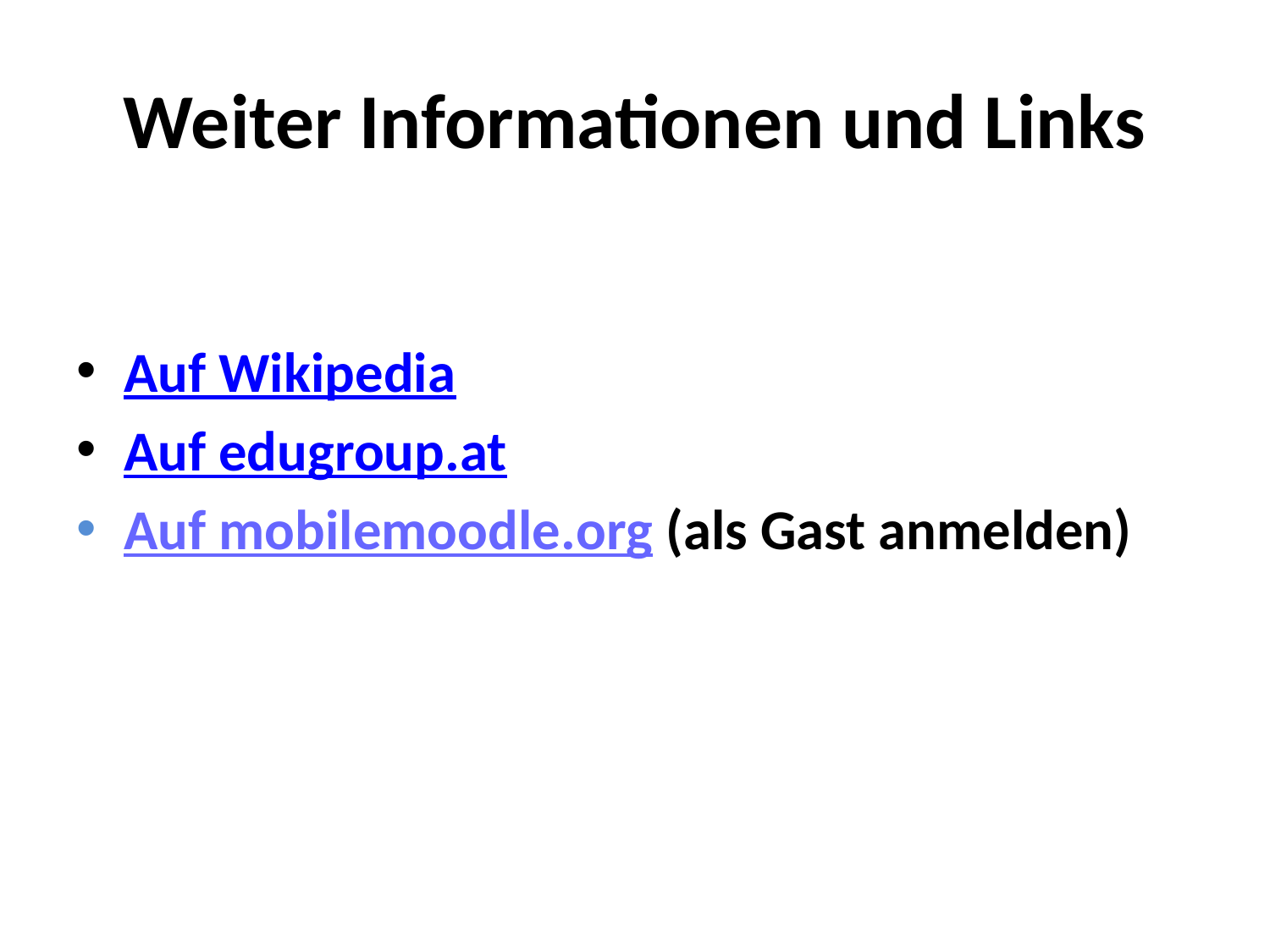

# Weiter Informationen und Links
Auf Wikipedia
Auf edugroup.at
Auf mobilemoodle.org (als Gast anmelden)